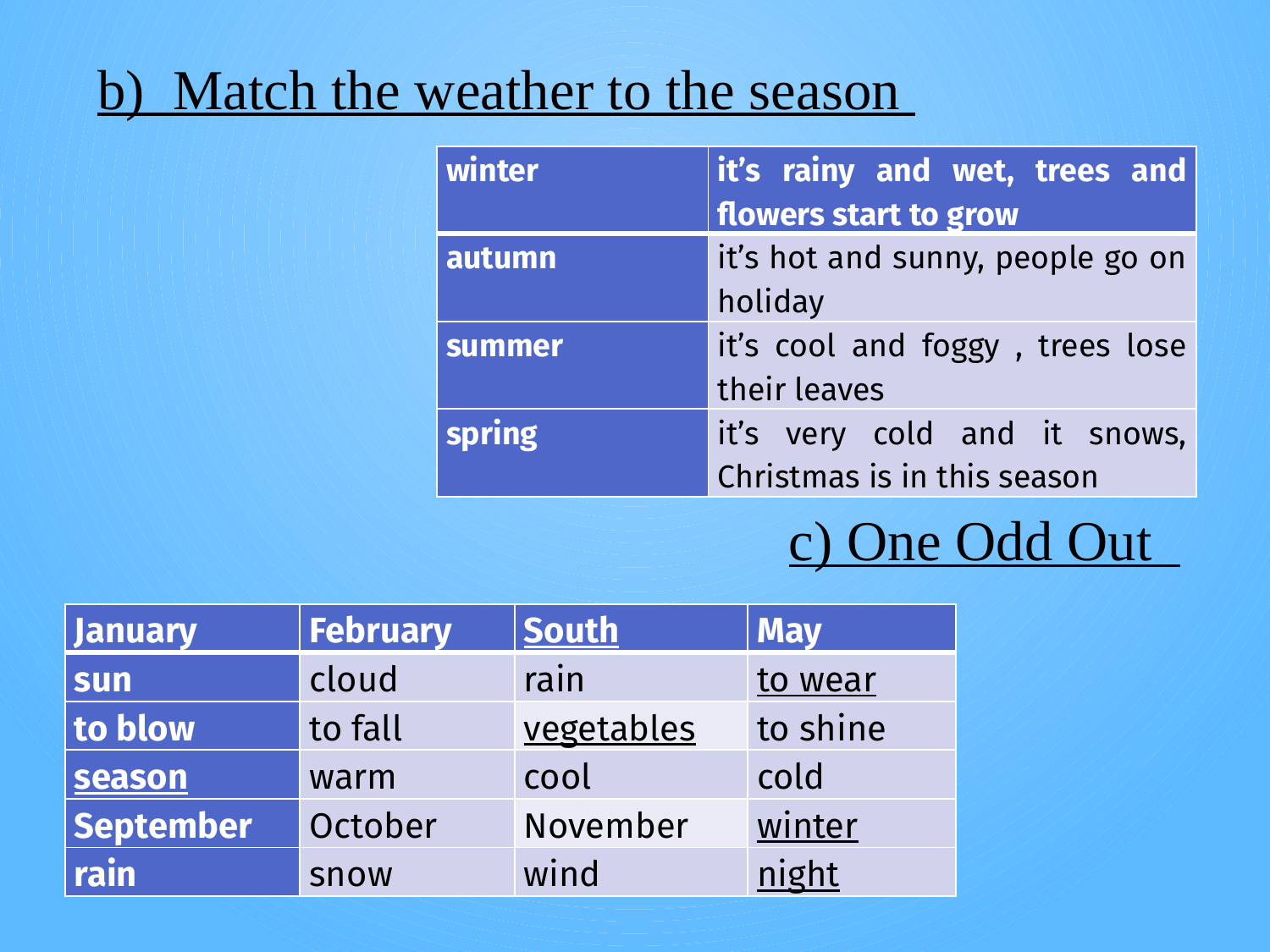

b)  Match the weather to the season
| winter | it’s rainy and wet, trees and flowers start to grow |
| --- | --- |
| autumn | it’s hot and sunny, people go on holiday |
| summer | it’s cool and foggy , trees lose their leaves |
| spring | it’s very cold and it snows, Christmas is in this season |
с) One Odd Out
| January | February | South | May |
| --- | --- | --- | --- |
| sun | cloud | rain | to wear |
| to blow | to fall | vegetables | to shine |
| season | warm | cool | cold |
| September | October | November | winter |
| rain | snow | wind | night |